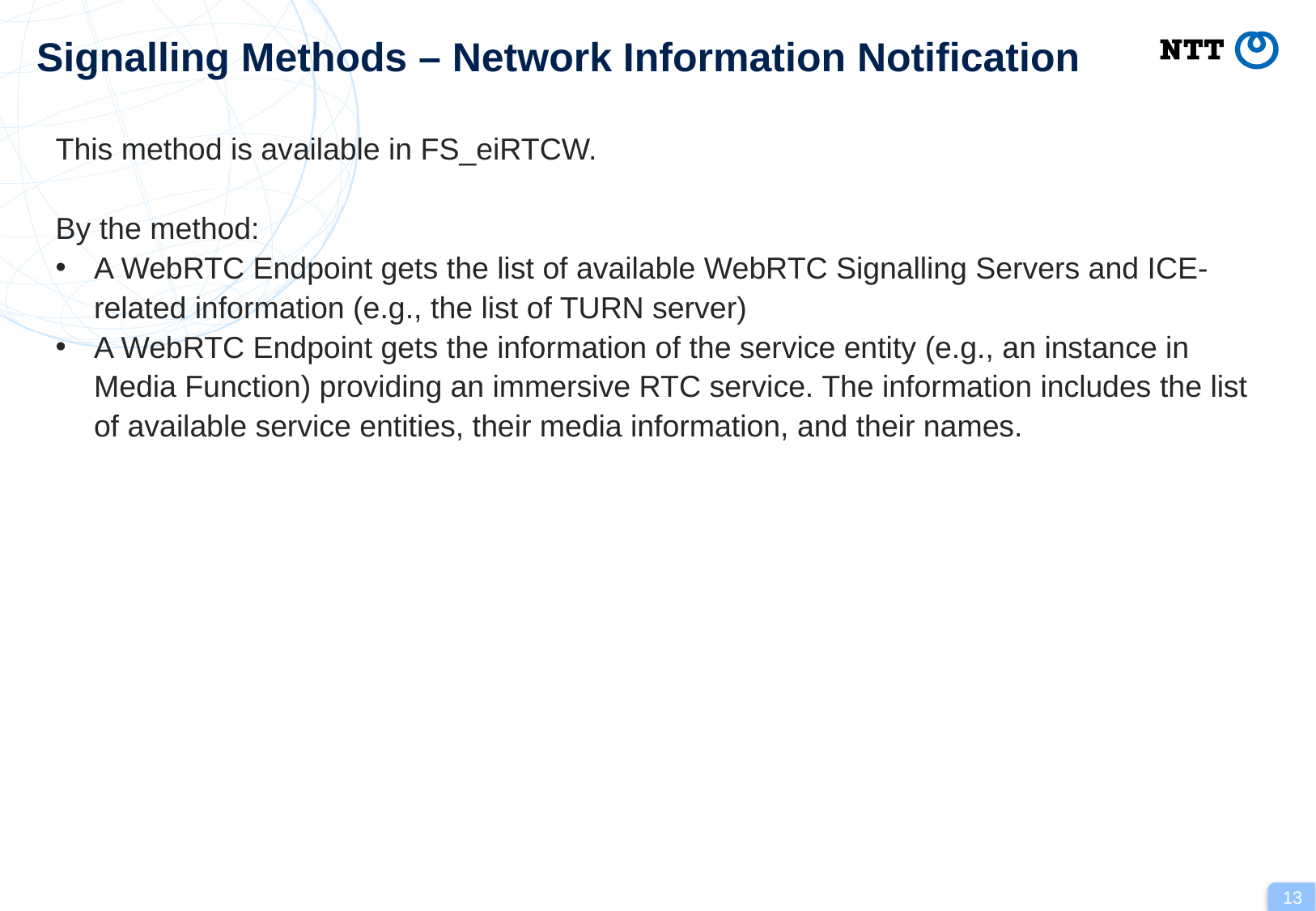

# Signalling Methods – Network Information Notification
This method is available in FS_eiRTCW.

By the method:
A WebRTC Endpoint gets the list of available WebRTC Signalling Servers and ICE-related information (e.g., the list of TURN server)
A WebRTC Endpoint gets the information of the service entity (e.g., an instance in Media Function) providing an immersive RTC service. The information includes the list of available service entities, their media information, and their names.